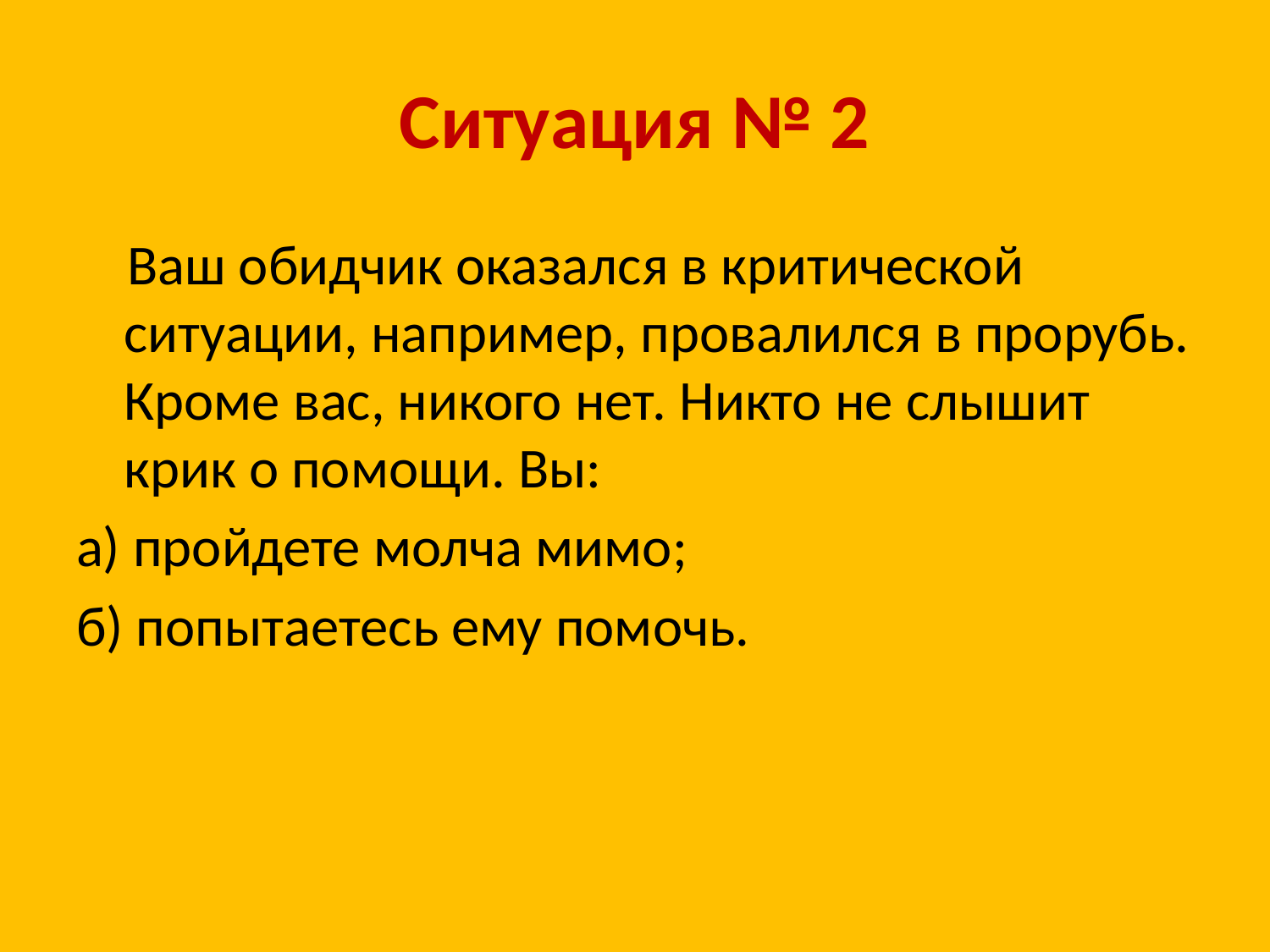

# Ситуация № 2
    Ваш обидчик оказался в критической ситуации, например, провалился в прорубь. Кроме вас, никого нет. Никто не слышит крик о помощи. Вы:
а) пройдете молча мимо;
б) попытаетесь ему помочь.